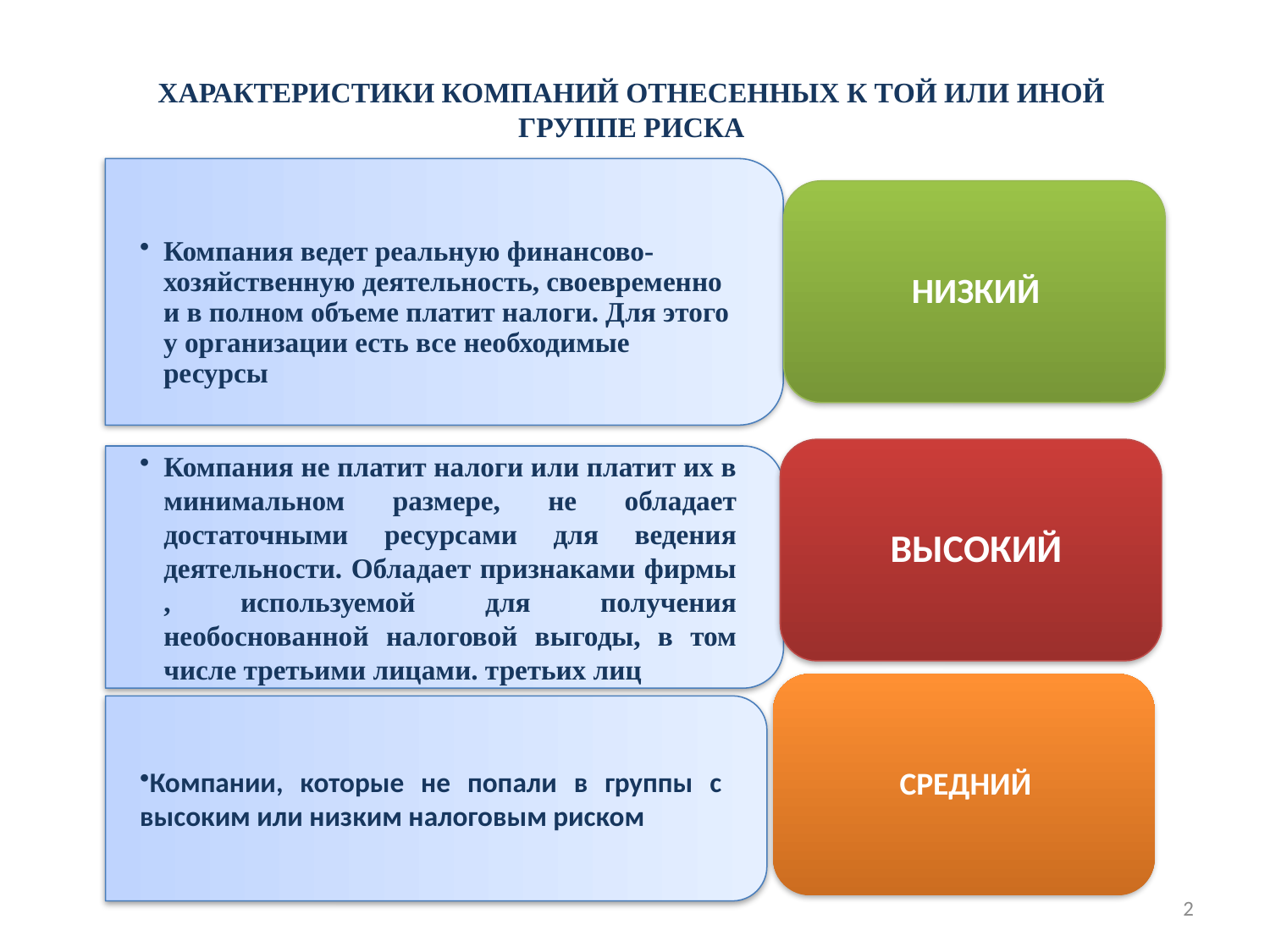

# ХАРАКТЕРИСТИКИ КОМПАНИЙ ОТНЕСЕННЫХ К ТОЙ ИЛИ ИНОЙ ГРУППЕ РИСКА

Компания ведет реальную финансово-хозяйственную деятельность, своевременно и в полном объеме платит налоги. Для этого у организации есть все необходимые ресурсы
НИЗКИЙ
Компания не платит налоги или платит их в минимальном размере, не обладает достаточными ресурсами для ведения деятельности. Обладает признаками фирмы , используемой для получения необоснованной налоговой выгоды, в том числе третьими лицами. третьих лиц
ВЫСОКИЙ
Компании, которые не попали в группы с высоким или низким налоговым риском
СРЕДНИЙ

2